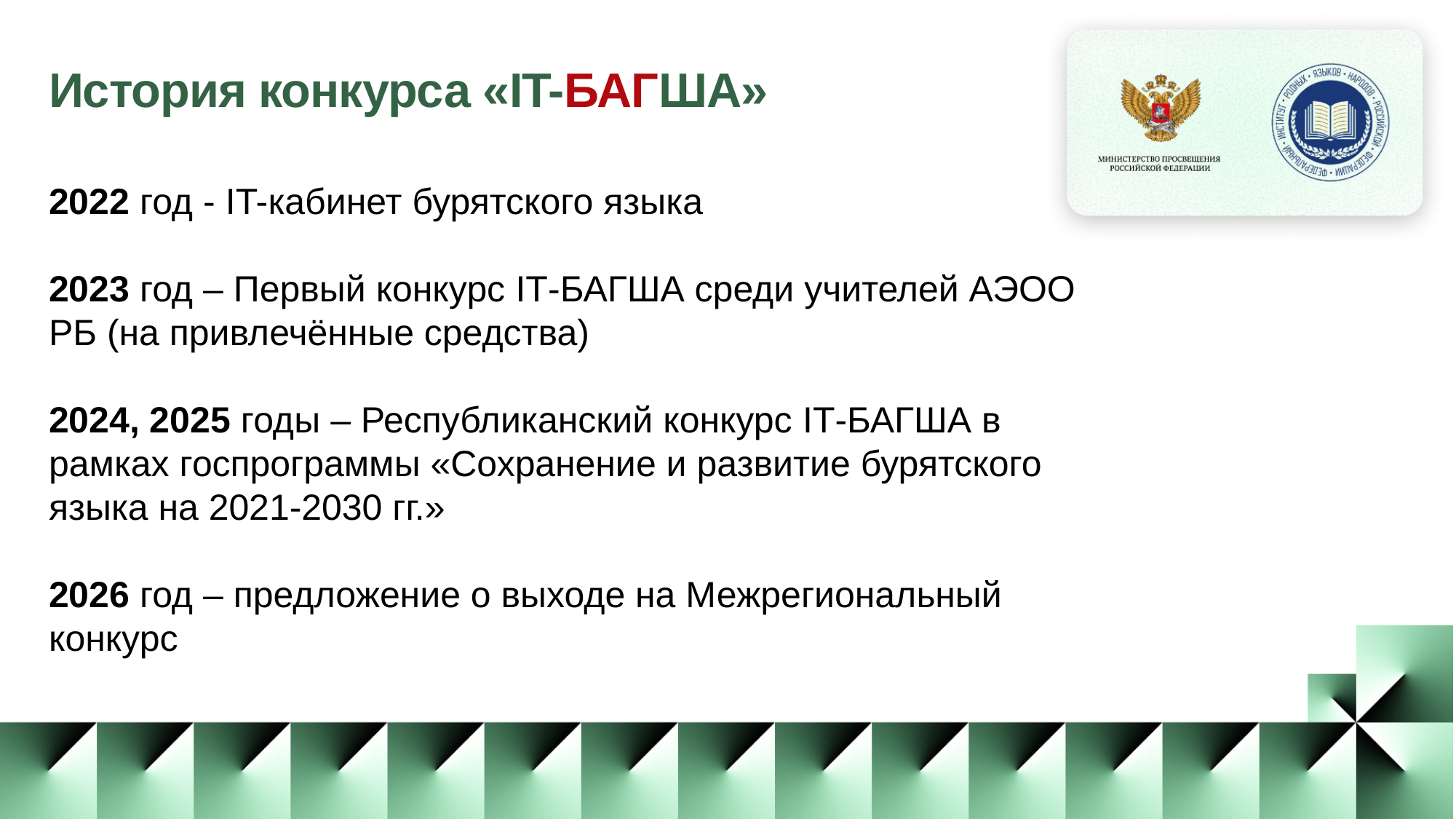

История конкурса «IT-БАГША»
2022 год - IT-кабинет бурятского языка
2023 год – Первый конкурс IT-БАГША среди учителей АЭОО РБ (на привлечённые средства)
2024, 2025 годы – Республиканский конкурс IT-БАГША в рамках госпрограммы «Сохранение и развитие бурятского языка на 2021-2030 гг.»
2026 год – предложение о выходе на Межрегиональный конкурс